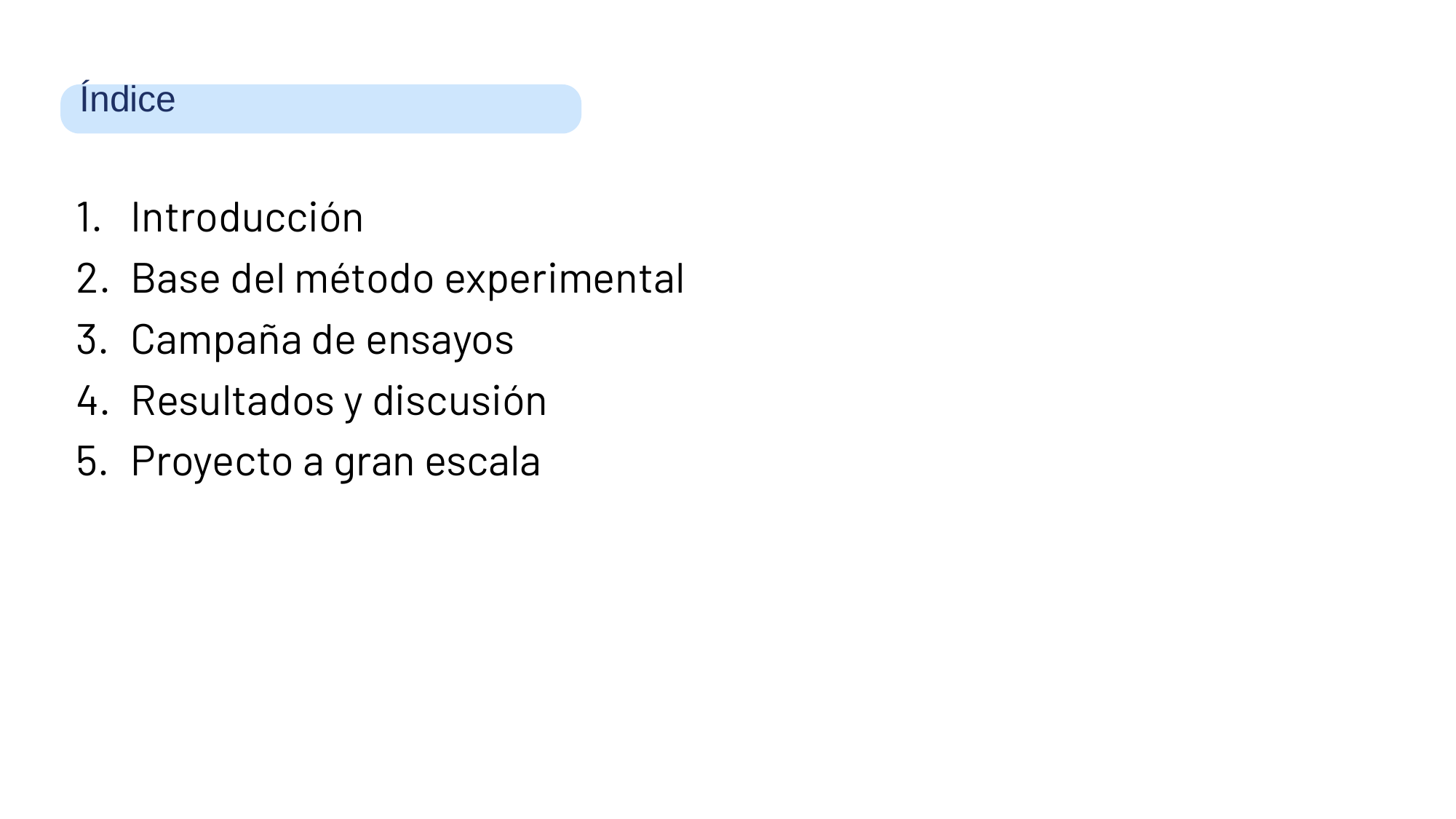

Índice
Introducción
Base del método experimental
Campaña de ensayos
Resultados y discusión
Proyecto a gran escala